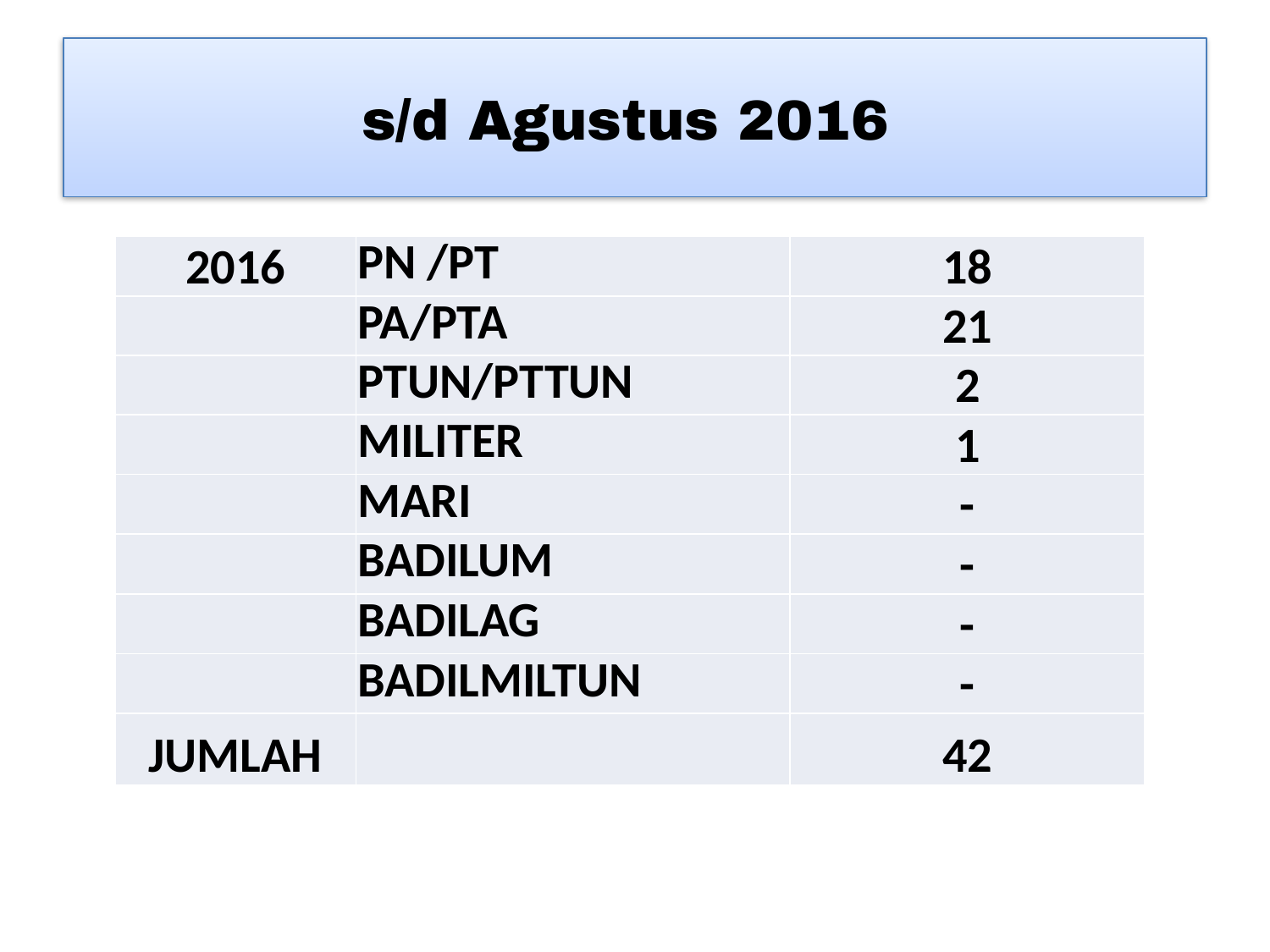

# s/d Agustus 2016
| 2016 | PN /PT | 18 |
| --- | --- | --- |
|  | PA/PTA | 21 |
|  | PTUN/PTTUN | 2 |
|  | MILITER | 1 |
|  | MARI | - |
|  | BADILUM | - |
|  | BADILAG | - |
|  | BADILMILTUN | - |
| JUMLAH |  | 42 |